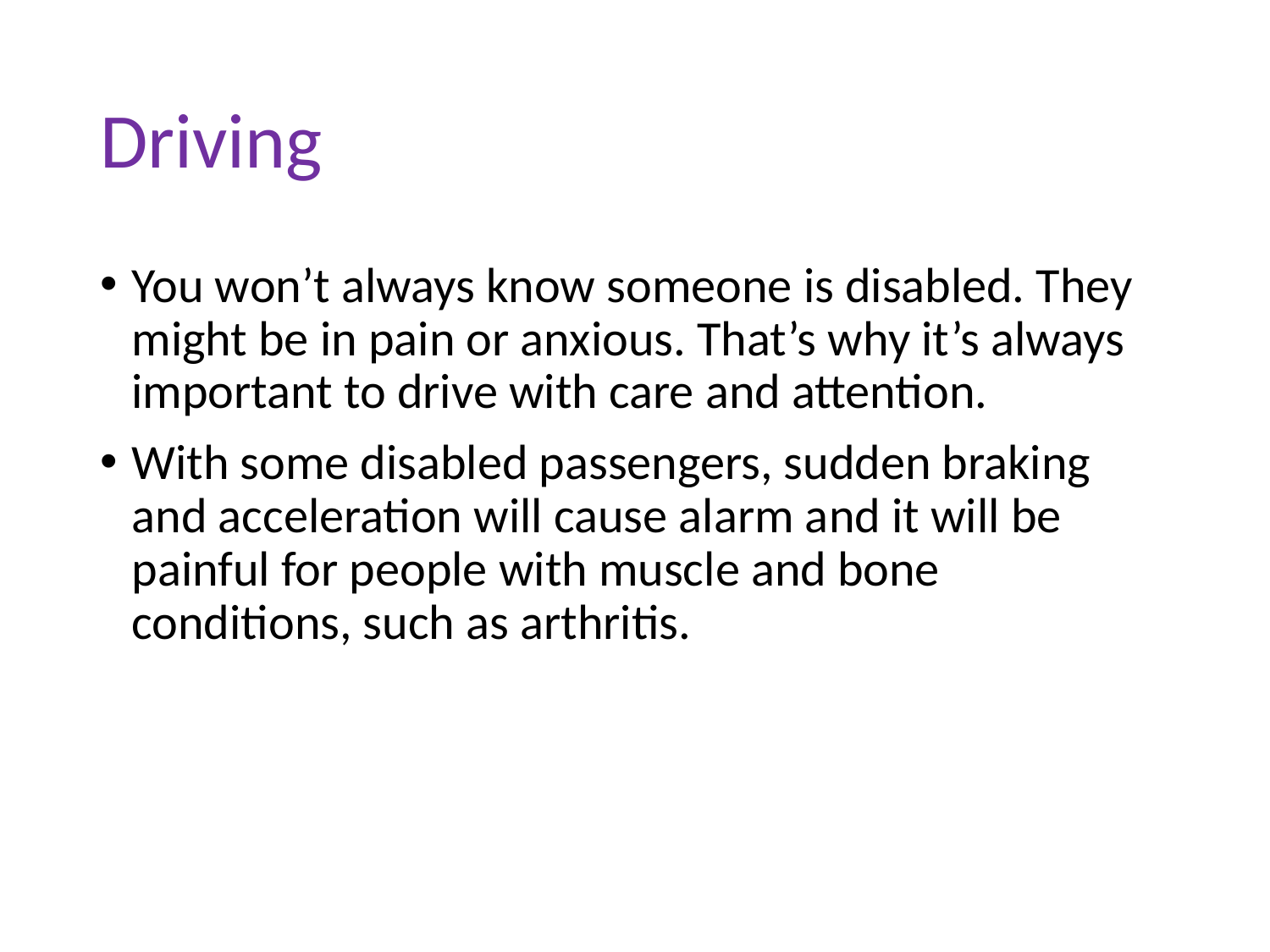

# Driving
You won’t always know someone is disabled. They might be in pain or anxious. That’s why it’s always important to drive with care and attention.
With some disabled passengers, sudden braking and acceleration will cause alarm and it will be painful for people with muscle and bone conditions, such as arthritis.